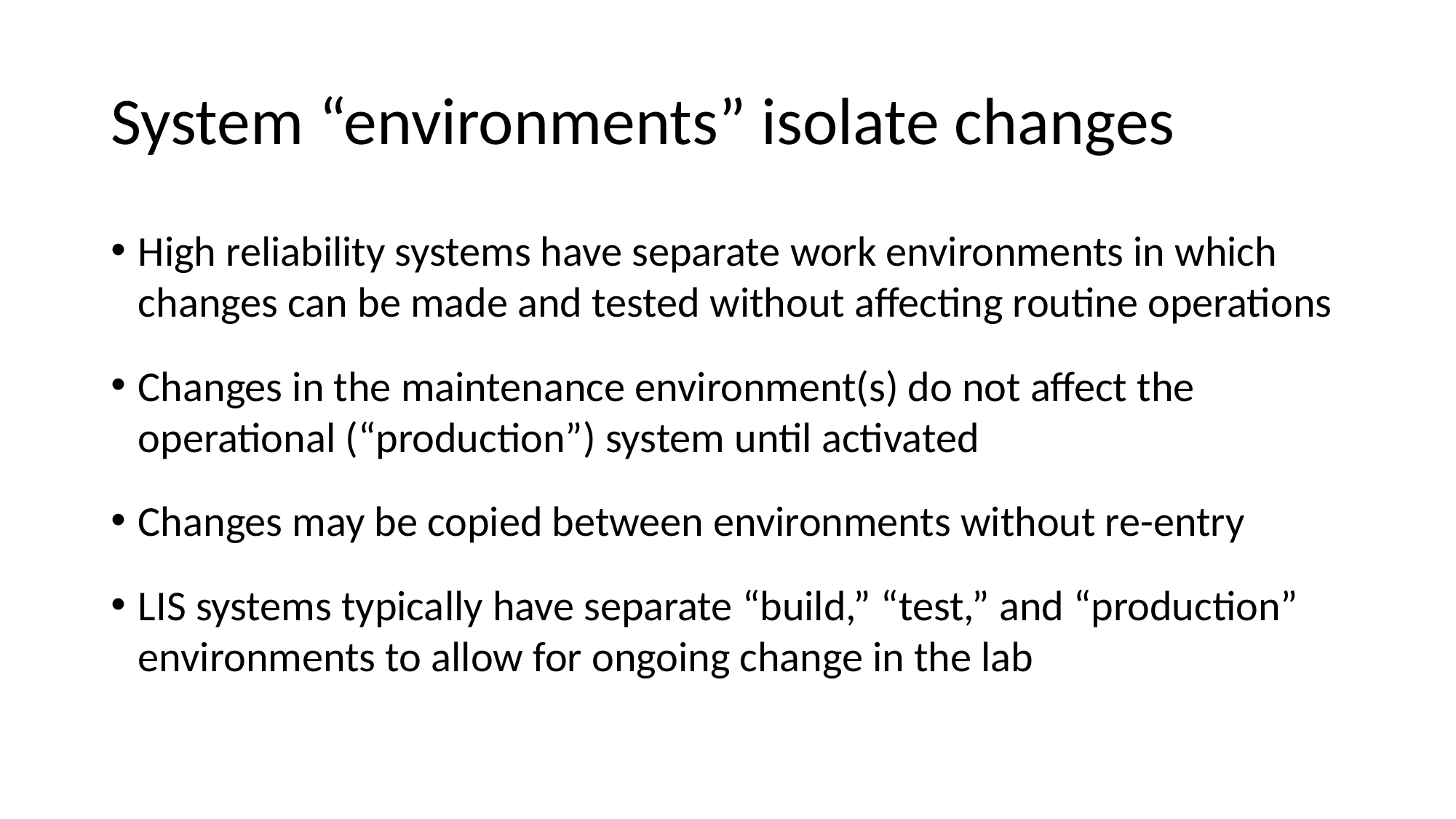

# System “environments” isolate changes
High reliability systems have separate work environments in which changes can be made and tested without affecting routine operations
Changes in the maintenance environment(s) do not affect the operational (“production”) system until activated
Changes may be copied between environments without re-entry
LIS systems typically have separate “build,” “test,” and “production” environments to allow for ongoing change in the lab